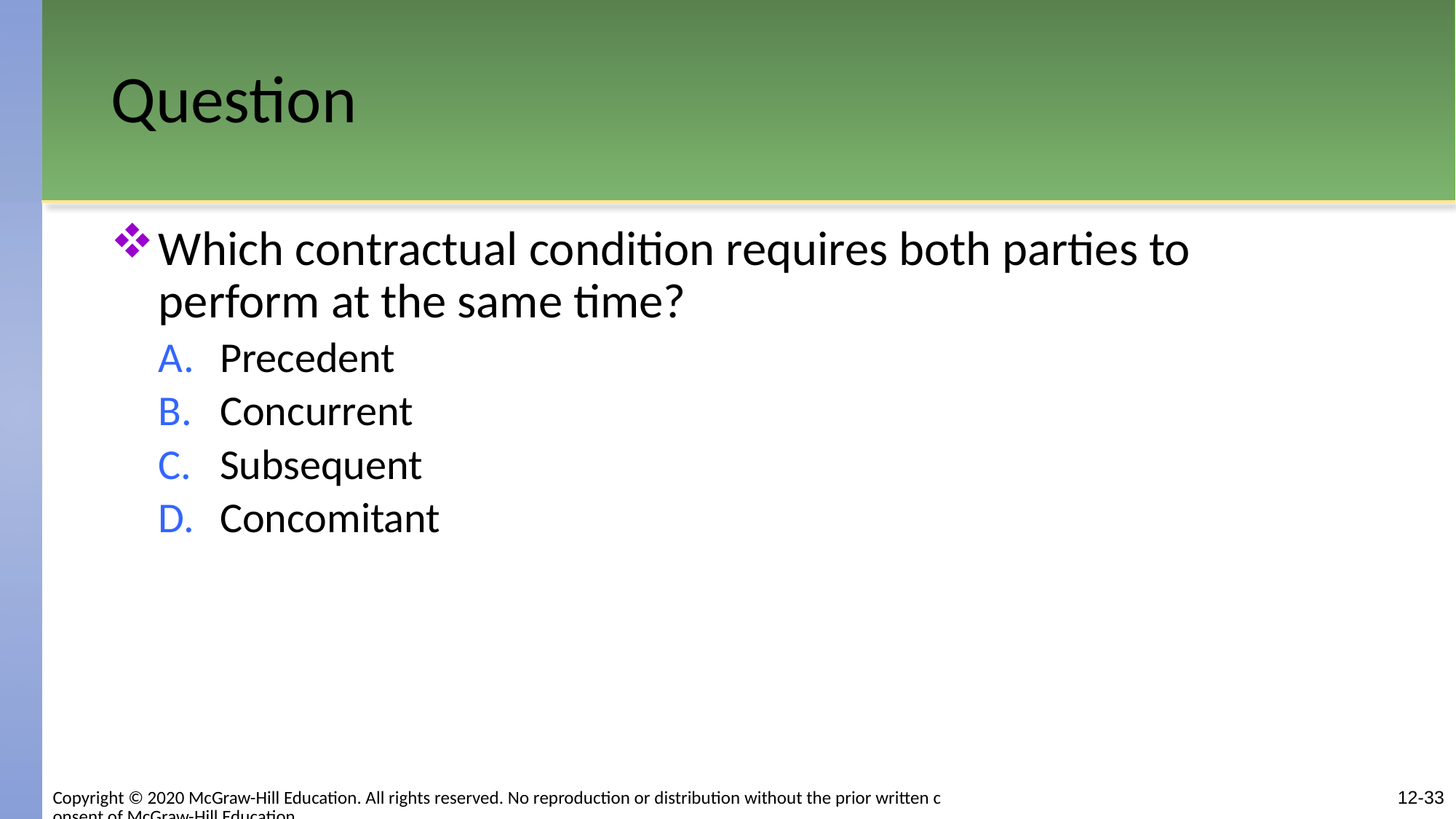

# Question
Which contractual condition requires both parties to perform at the same time?
Precedent
Concurrent
Subsequent
Concomitant

Copyright © 2020 McGraw-Hill Education. All rights reserved. No reproduction or distribution without the prior written consent of McGraw-Hill Education.
12-33